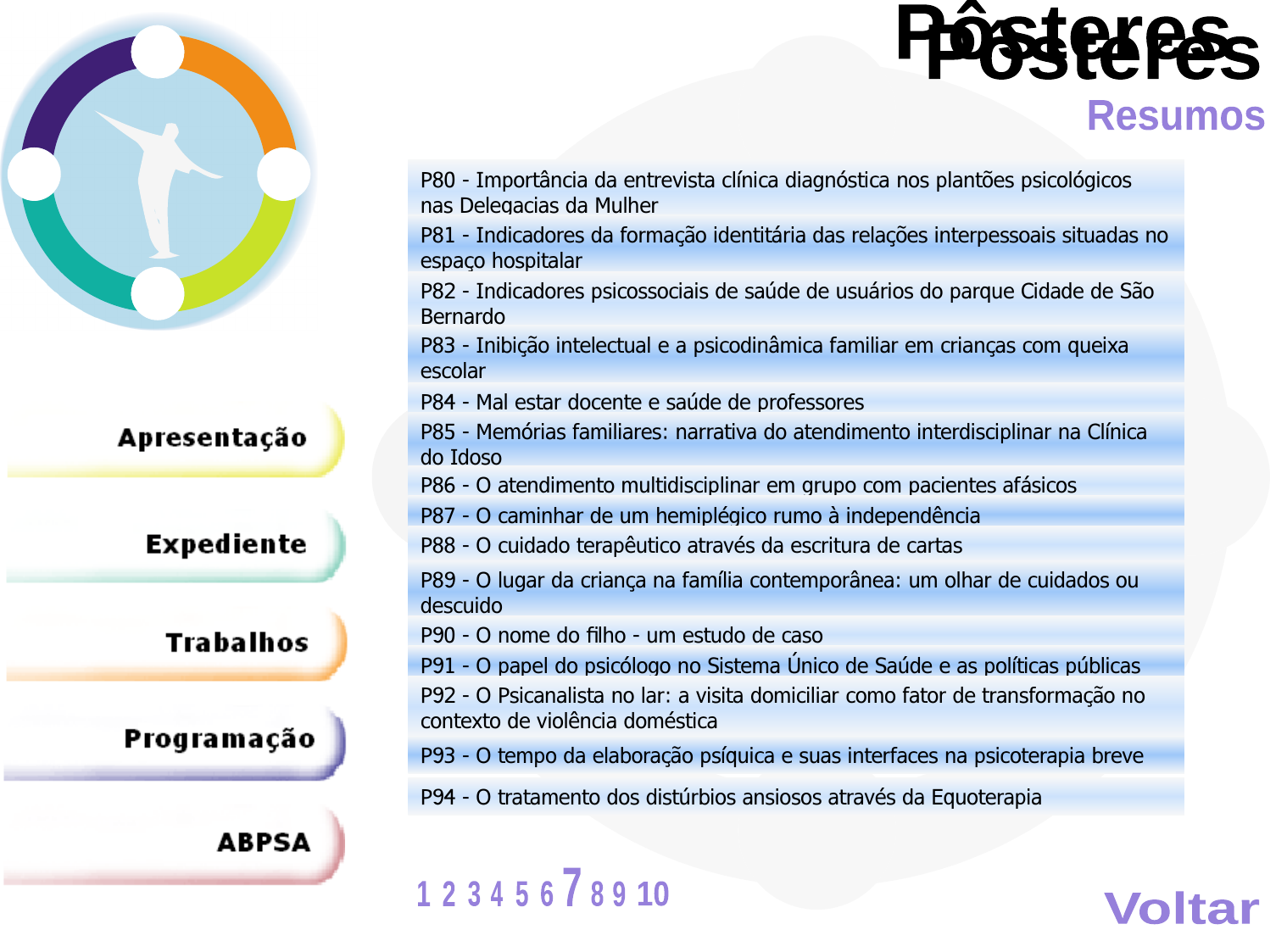

Pôsteres
Pôsteres
Resumos
P80 - Importância da entrevista clínica diagnóstica nos plantões psicológicos nas Delegacias da Mulher
P81 - Indicadores da formação identitária das relações interpessoais situadas no espaço hospitalar

P82 - Indicadores psicossociais de saúde de usuários do parque Cidade de São Bernardo

P83 - Inibição intelectual e a psicodinâmica familiar em crianças com queixa escolar
P84 - Mal estar docente e saúde de professores
P85 - Memórias familiares: narrativa do atendimento interdisciplinar na Clínica do Idoso
P86 - O atendimento multidisciplinar em grupo com pacientes afásicos
P87 - O caminhar de um hemiplégico rumo à independência
P88 - O cuidado terapêutico através da escritura de cartas
P89 - O lugar da criança na família contemporânea: um olhar de cuidados ou descuido
P90 - O nome do filho - um estudo de caso
P91 - O papel do psicólogo no Sistema Único de Saúde e as políticas públicas
P92 - O Psicanalista no lar: a visita domiciliar como fator de transformação no
contexto de violência doméstica
P93 - O tempo da elaboração psíquica e suas interfaces na psicoterapia breve
P94 - O tratamento dos distúrbios ansiosos através da Equoterapia
7
1
2
3
4
6
8
5
9
10
Voltar